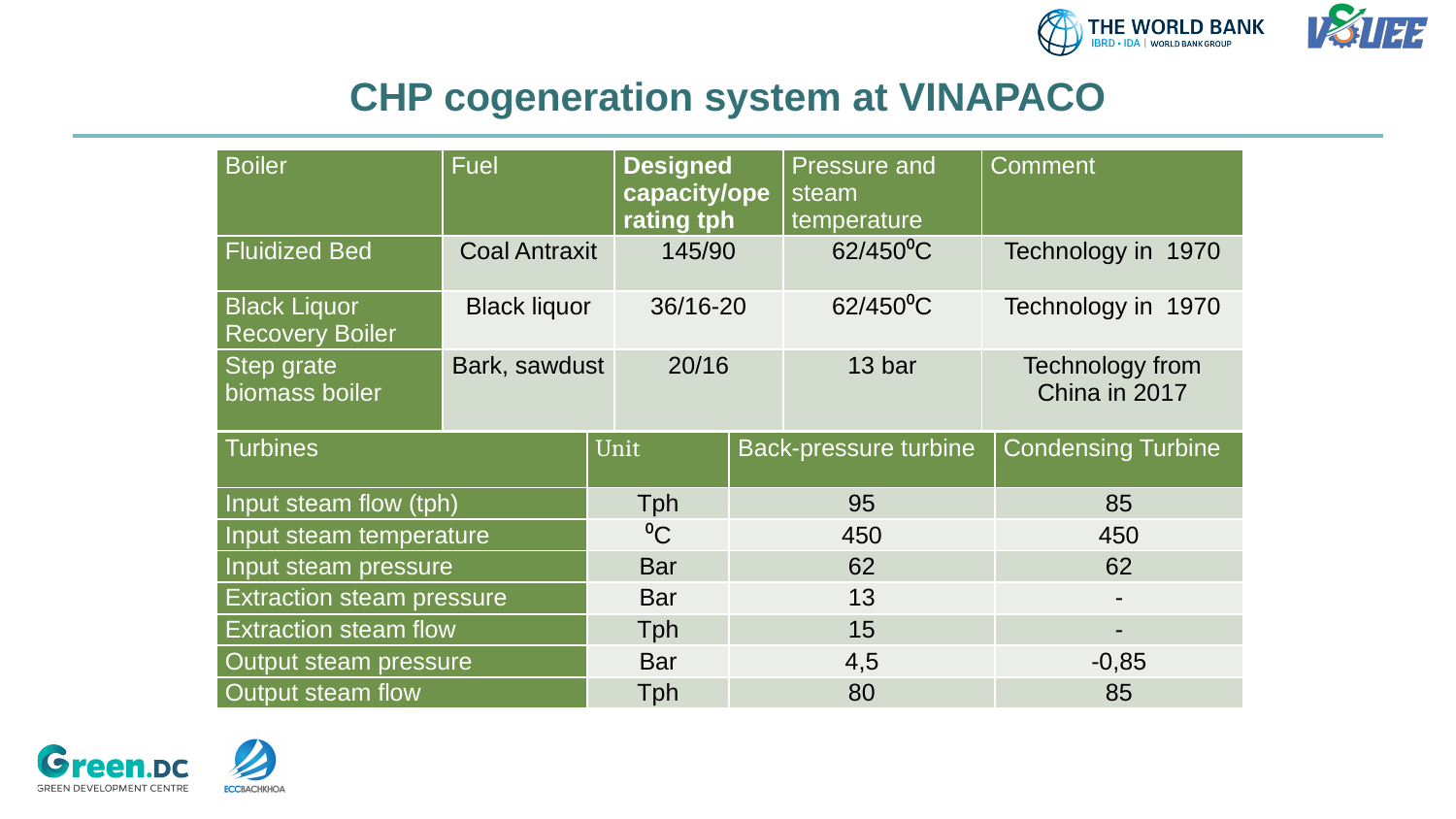

# CHP cogeneration system at VINAPACO
| Boiler | Fuel | Designed capacity/operating tph | Pressure and steam temperature | Comment |
| --- | --- | --- | --- | --- |
| Fluidized Bed | Coal Antraxit | 145/90 | 62/450⁰C | Technology in 1970 |
| Black Liquor Recovery Boiler | Black liquor | 36/16-20 | 62/450⁰C | Technology in 1970 |
| Step grate biomass boiler | Bark, sawdust | 20/16 | 13 bar | Technology from China in 2017 |
| Turbines | Unit | Back-pressure turbine | Condensing Turbine |
| --- | --- | --- | --- |
| Input steam flow (tph) | Tph | 95 | 85 |
| Input steam temperature | ⁰C | 450 | 450 |
| Input steam pressure | Bar | 62 | 62 |
| Extraction steam pressure | Bar | 13 | - |
| Extraction steam flow | Tph | 15 | - |
| Output steam pressure | Bar | 4,5 | -0,85 |
| Output steam flow | Tph | 80 | 85 |